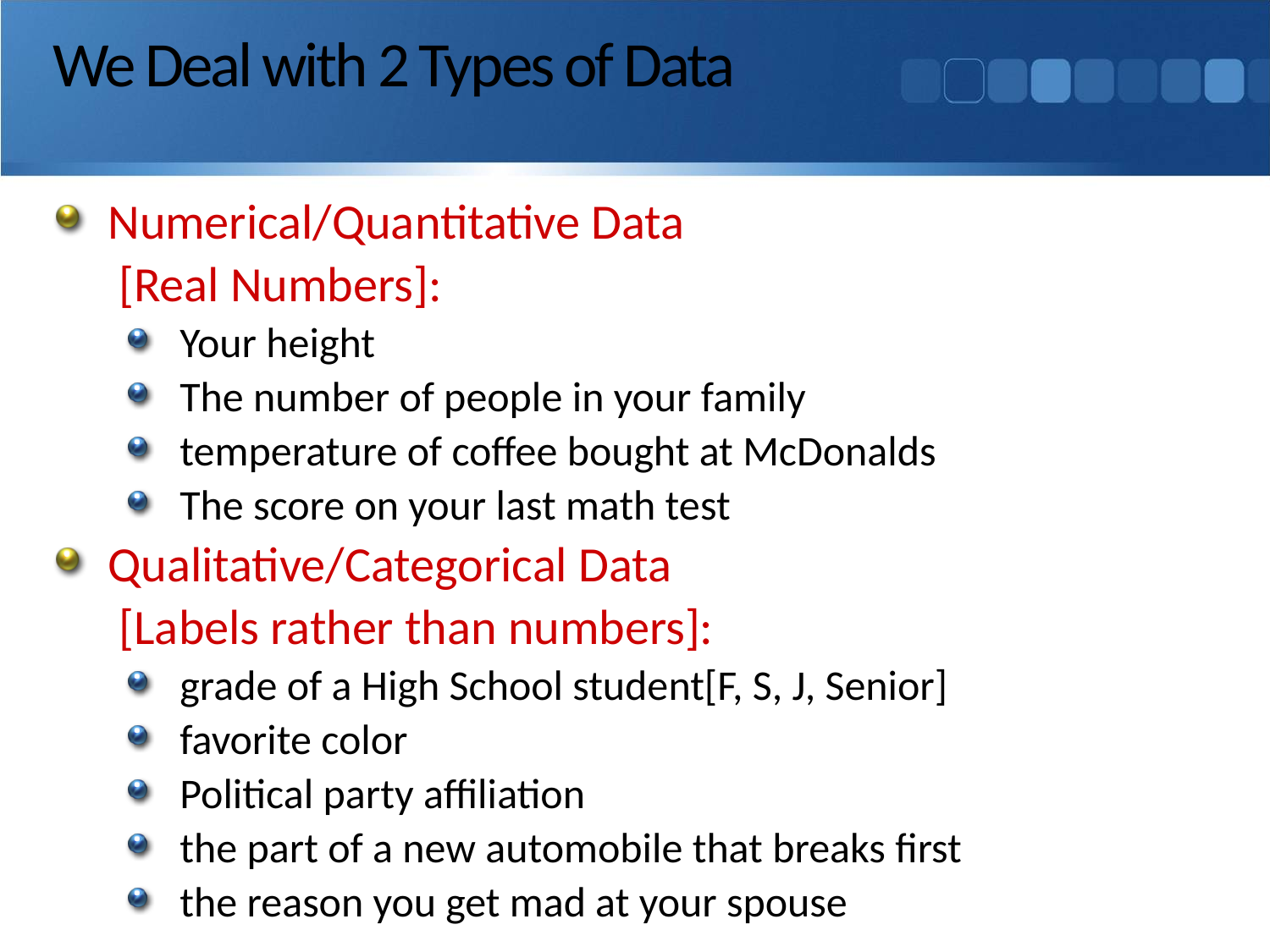

# We Deal with 2 Types of Data
Numerical/Quantitative Data
	 [Real Numbers]:
Your height
The number of people in your family
temperature of coffee bought at McDonalds
The score on your last math test
Qualitative/Categorical Data
	 [Labels rather than numbers]:
grade of a High School student[F, S, J, Senior]
favorite color
Political party affiliation
the part of a new automobile that breaks first
the reason you get mad at your spouse

2.6